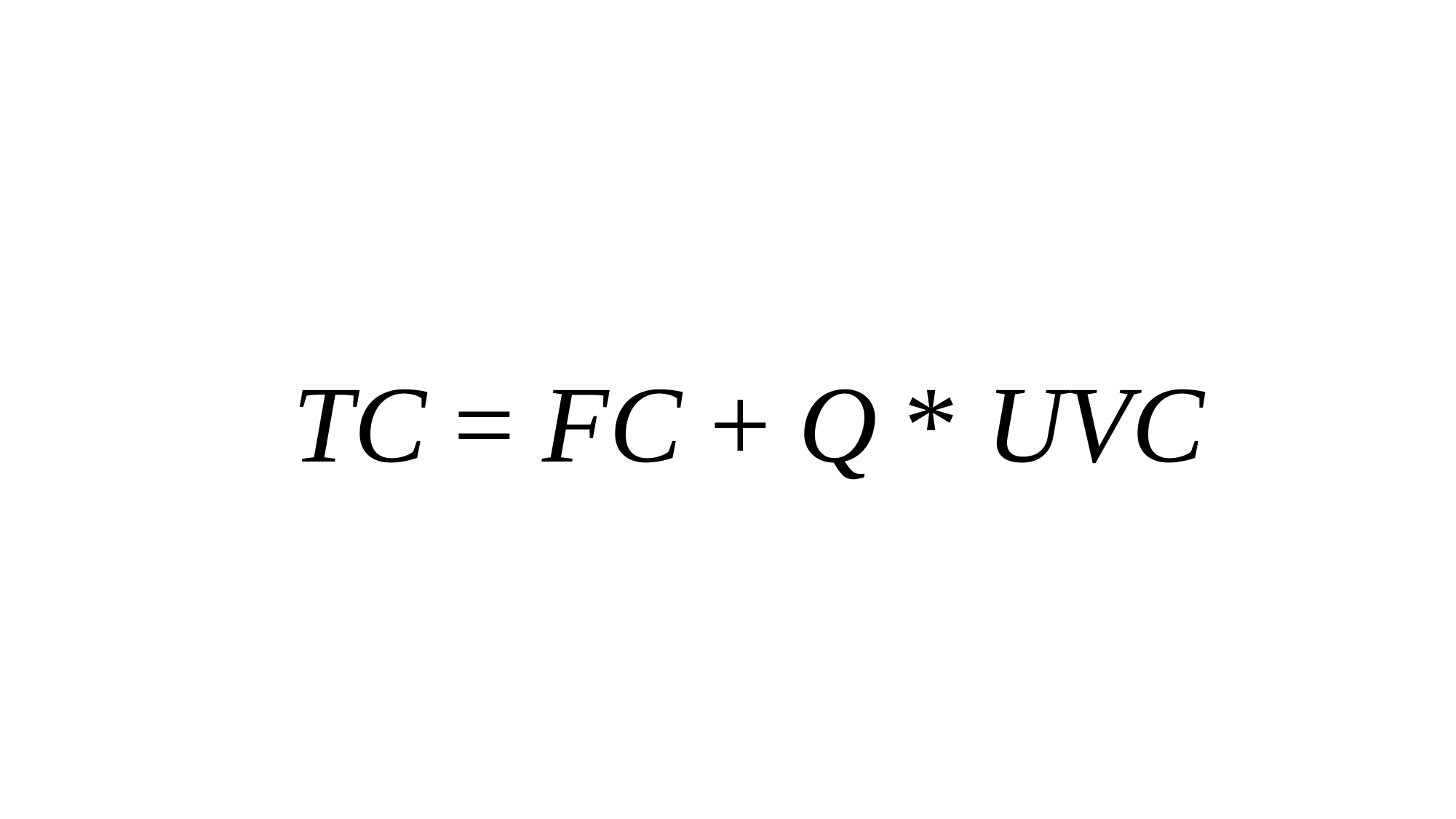

TC = FC + Q * UVC